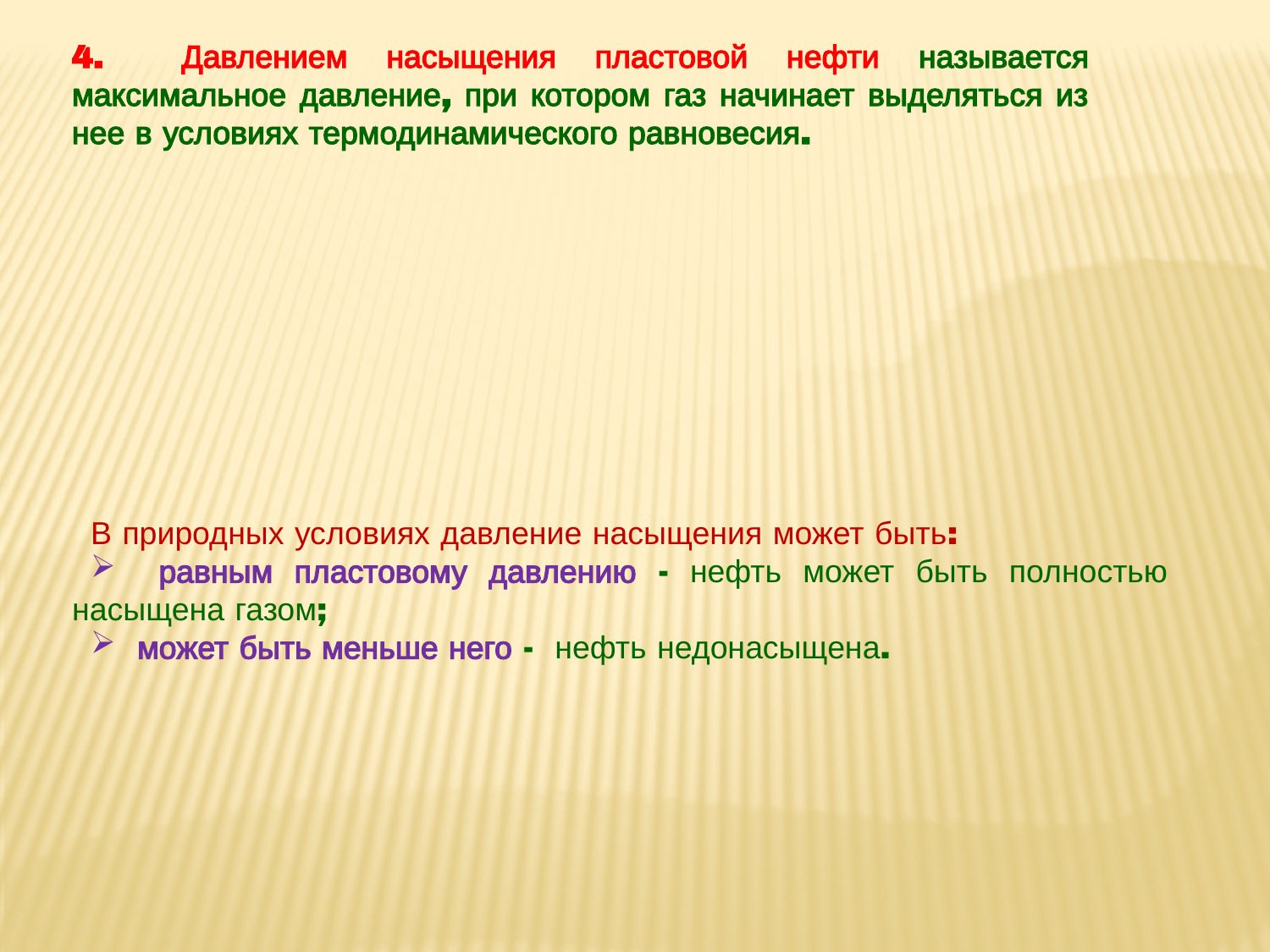

4.  Давлением насыщения пластовой нефти называется максимальное давление, при котором газ начинает выделяться из нее в условиях термодинамического равновесия.
В природных условиях давление насыщения может быть:
  равным пластовому давлению - нефть может быть полностью насыщена газом;
  может быть меньше него -  нефть недонасыщена.